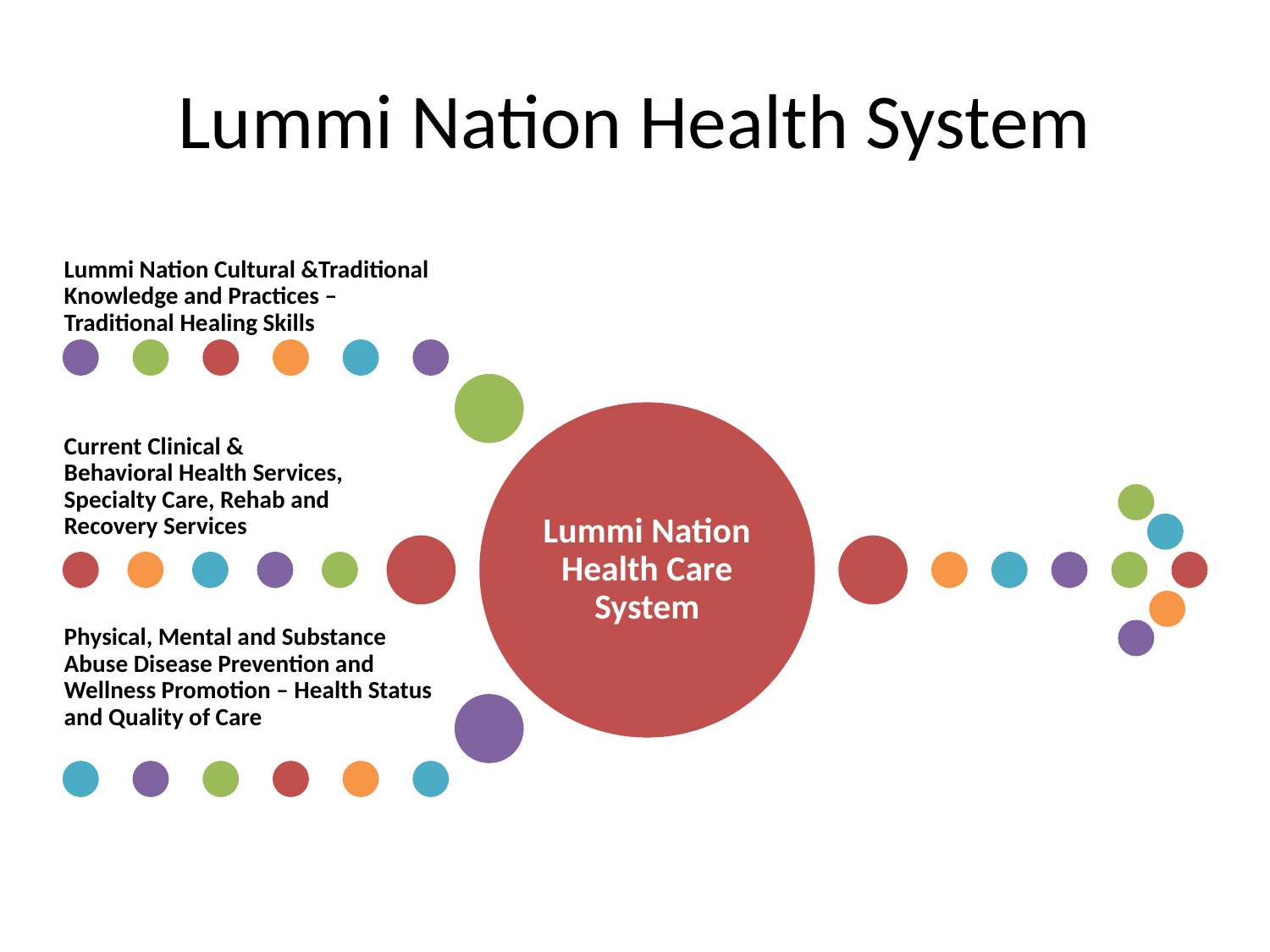

# Lummi Nation Health System
Lummi Nation Health Care System
Lummi Nation Cultural &Traditional Knowledge and Practices – Traditional Healing Skills
Current Clinical & Behavioral Health Services, Specialty Care, Rehab and  Recovery Services
Physical, Mental and Substance Abuse Disease Prevention and  Wellness Promotion – Health Status and Quality of Care